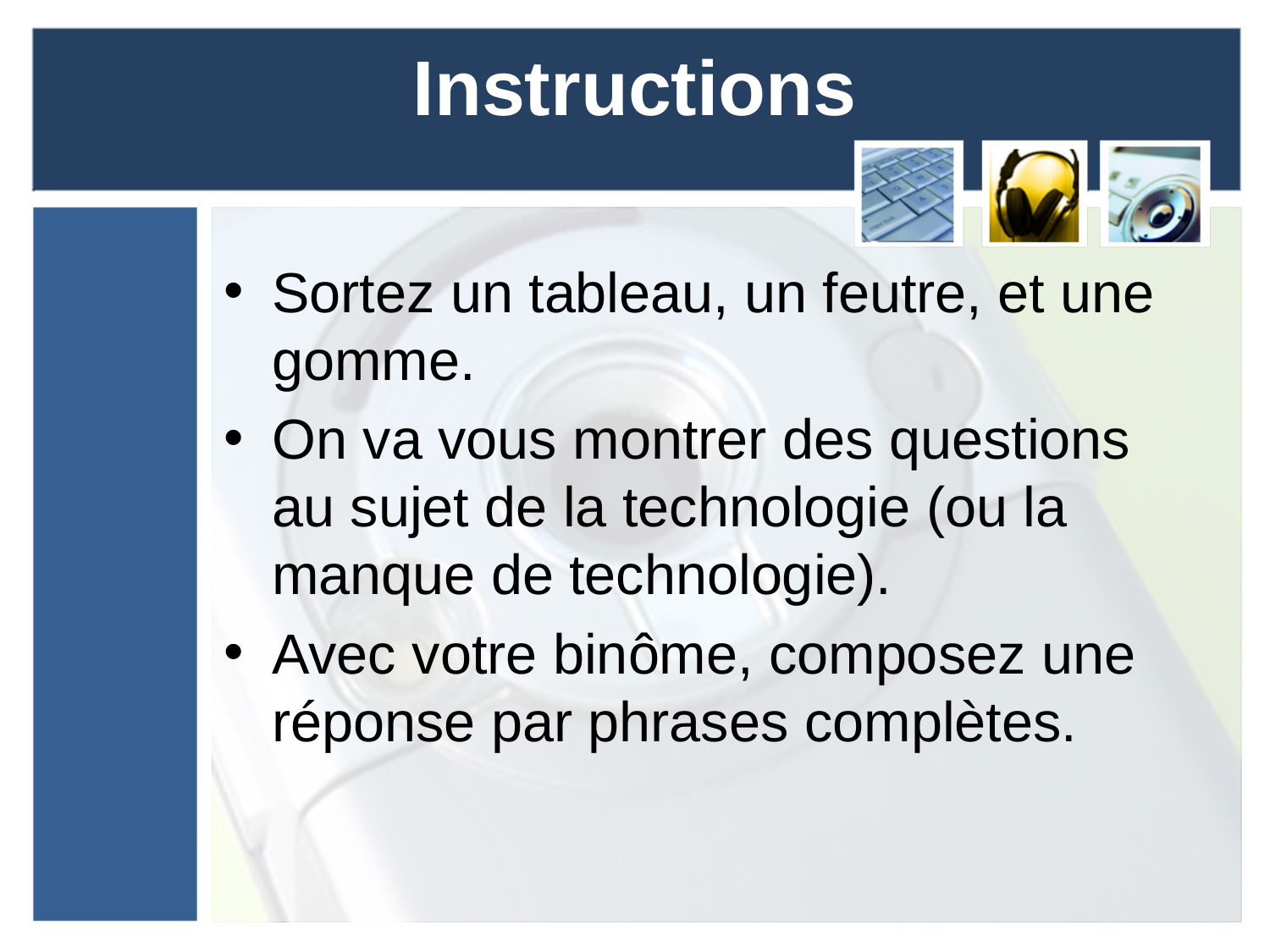

# Instructions
Sortez un tableau, un feutre, et une gomme.
On va vous montrer des questions au sujet de la technologie (ou la manque de technologie).
Avec votre binôme, composez une réponse par phrases complètes.